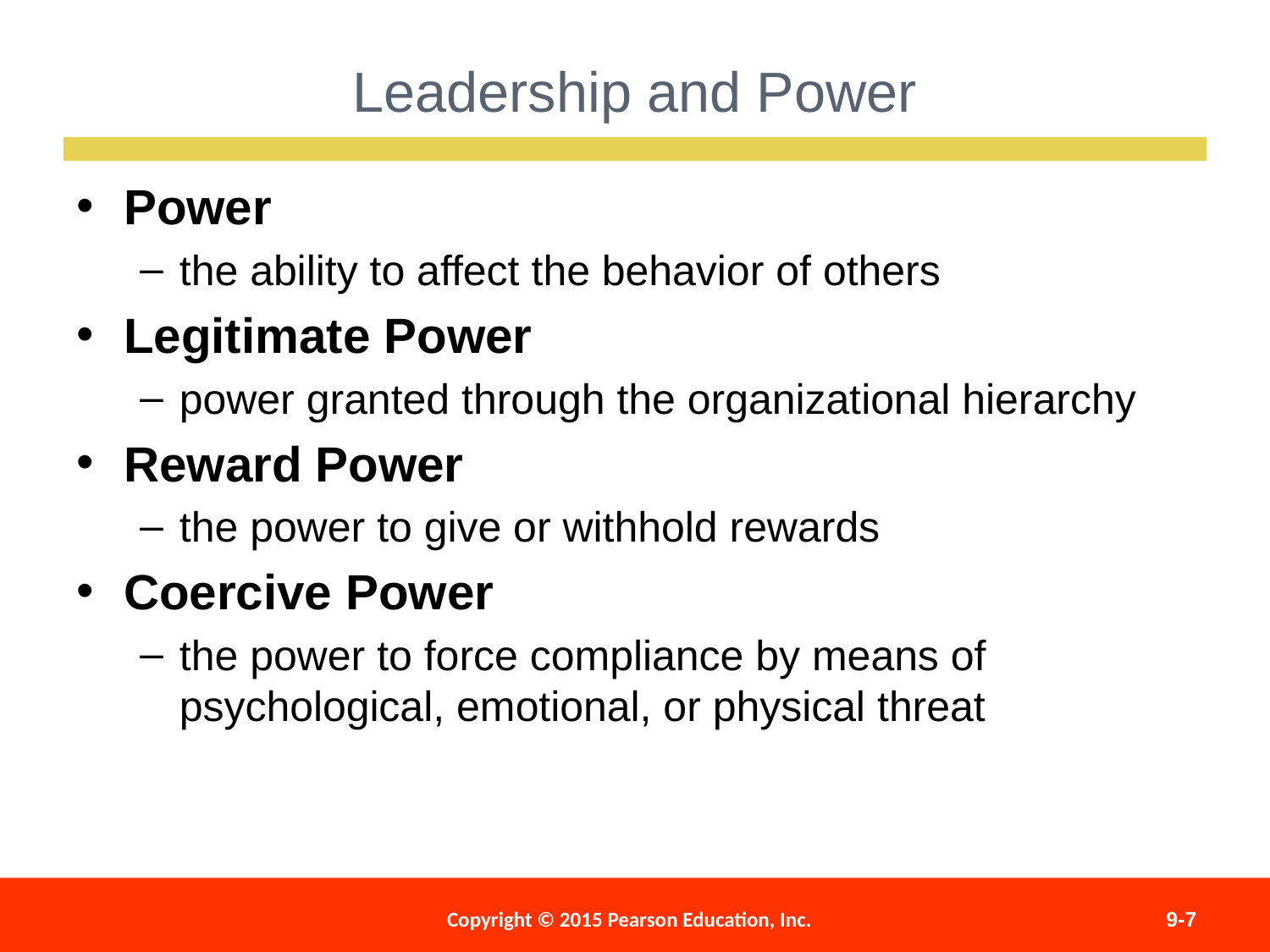

Leadership and Power
Power
the ability to affect the behavior of others
Legitimate Power
power granted through the organizational hierarchy
Reward Power
the power to give or withhold rewards
Coercive Power
the power to force compliance by means of psychological, emotional, or physical threat